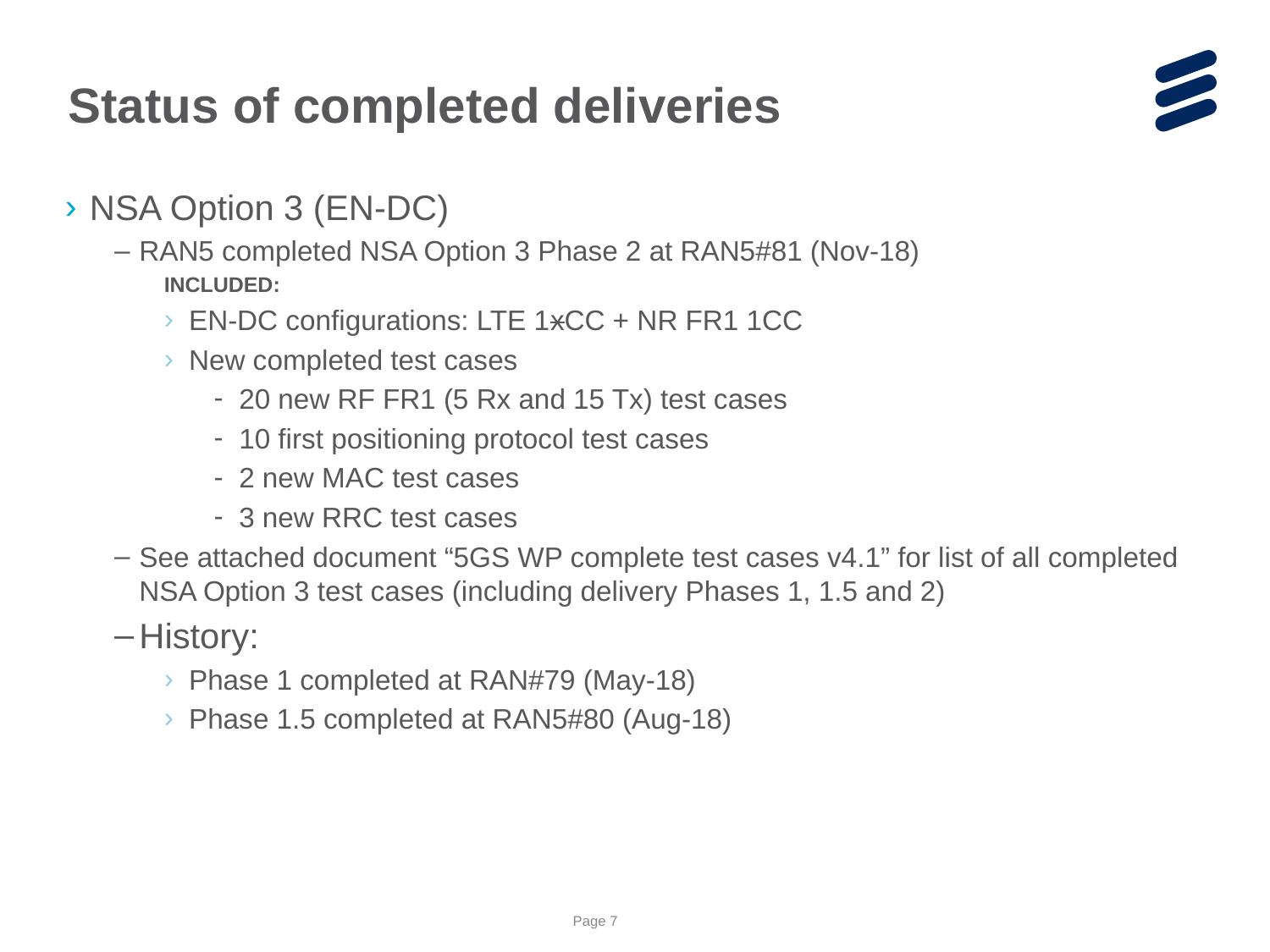

Status of completed deliveries
NSA Option 3 (EN-DC)
RAN5 completed NSA Option 3 Phase 2 at RAN5#81 (Nov-18)
INCLUDED:
EN-DC configurations: LTE 1xCC + NR FR1 1CC
New completed test cases
20 new RF FR1 (5 Rx and 15 Tx) test cases
10 first positioning protocol test cases
2 new MAC test cases
3 new RRC test cases
See attached document “5GS WP complete test cases v4.1” for list of all completed NSA Option 3 test cases (including delivery Phases 1, 1.5 and 2)
History:
Phase 1 completed at RAN#79 (May-18)
Phase 1.5 completed at RAN5#80 (Aug-18)